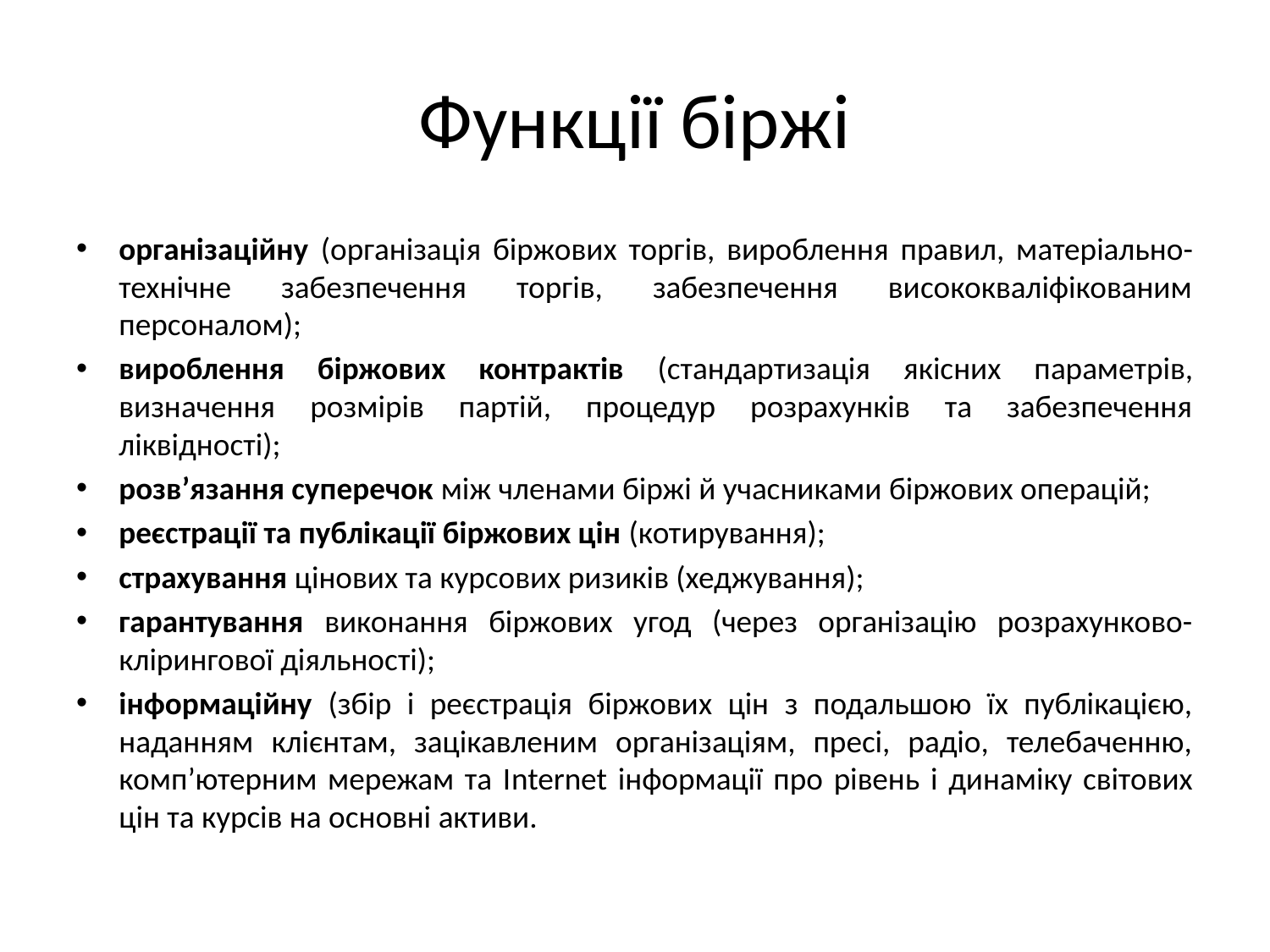

# Функції біржі
організаційну (організація біржових торгів, вироблення правил, матеріально-технічне забезпечення торгів, забезпечення висококваліфікованим персоналом);
вироблення біржових контрактів (стандартизація якісних параметрів, визначення розмірів партій, процедур розрахунків та забезпечення ліквідності);
розв’язання суперечок між членами біржі й учасниками біржових операцій;
реєстрації та публікації біржових цін (котирування);
страхування цінових та курсових ризиків (хеджування);
гарантування виконання біржових угод (через організацію розрахунково-клірингової діяльності);
інформаційну (збір і реєстрація біржових цін з подальшою їх публікацією, наданням клієнтам, зацікавленим організаціям, пресі, радіо, телебаченню, комп’ютерним мережам та Іnternet інформації про рівень і динаміку світових цін та курсів на основні активи.